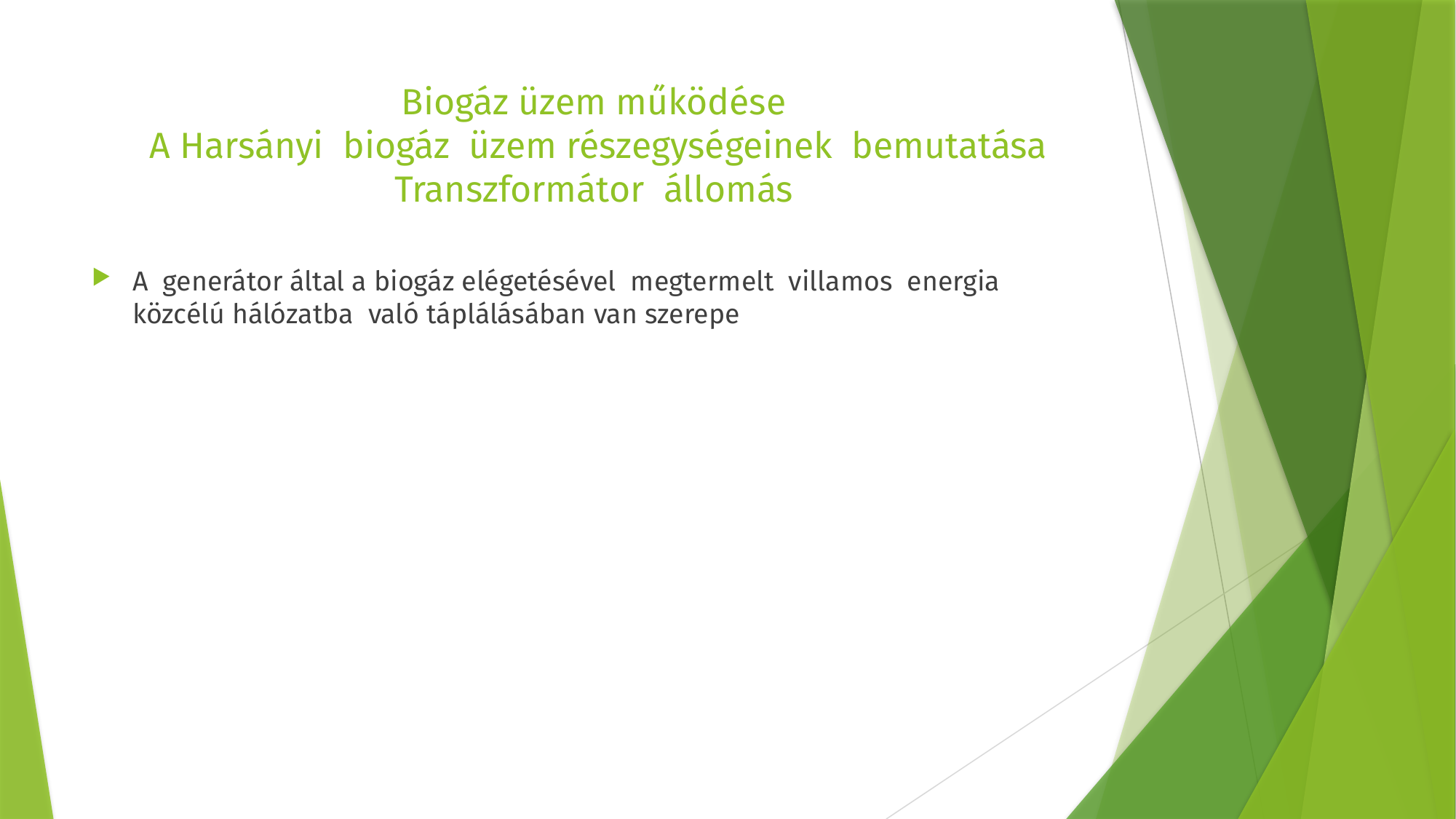

# Biogáz üzem működése A Harsányi  biogáz  üzem részegységeinek  bemutatása Transzformátor  állomás
A  generátor által a biogáz elégetésével  megtermelt  villamos  energia  közcélú hálózatba  való táplálásában van szerepe